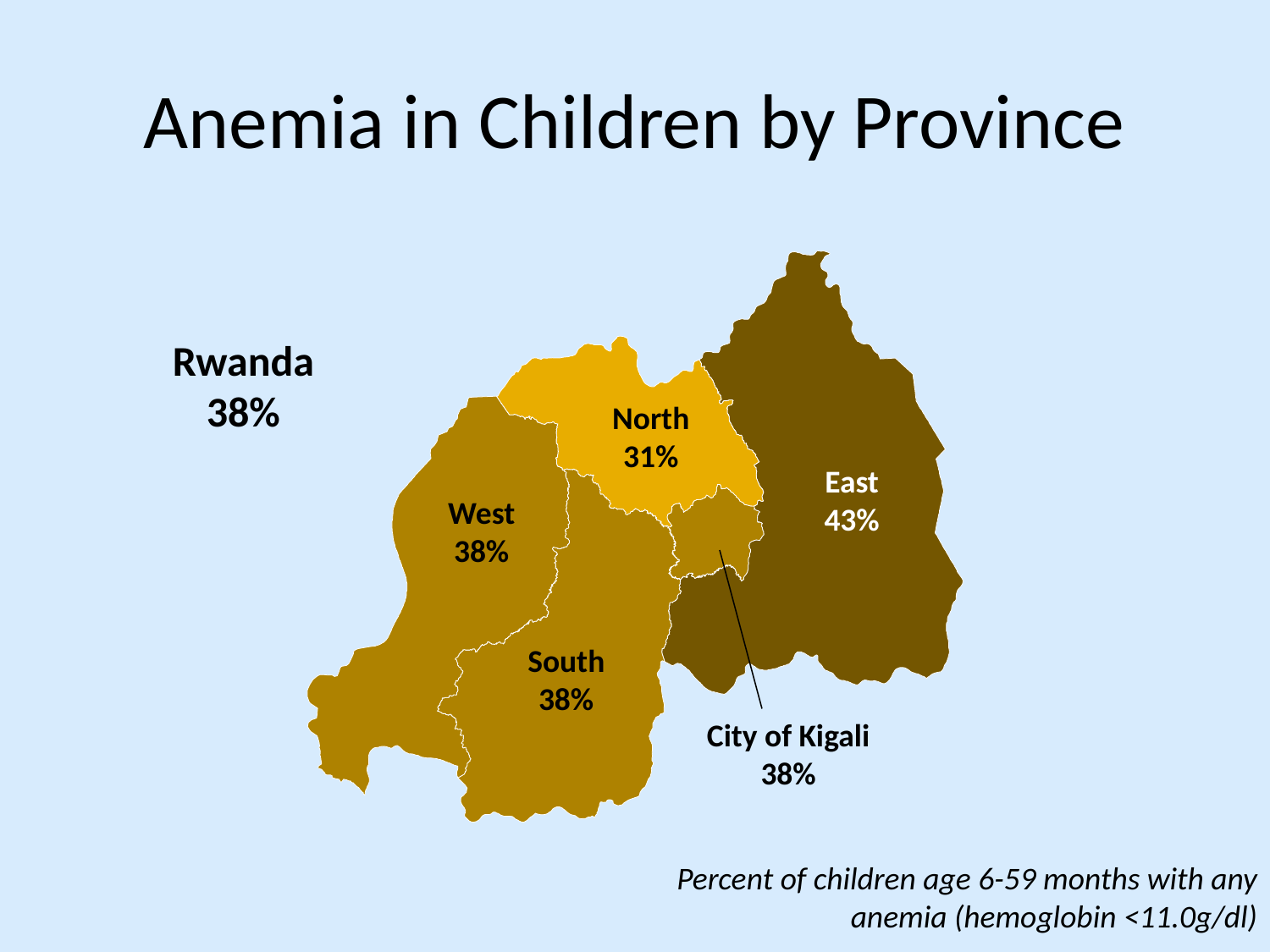

# Anemia in Children by Province

Rwanda
38%
North
31%
East
43%
West
38%
South
38%
City of Kigali
38%
Percent of children age 6-59 months with any anemia (hemoglobin <11.0g/dl)